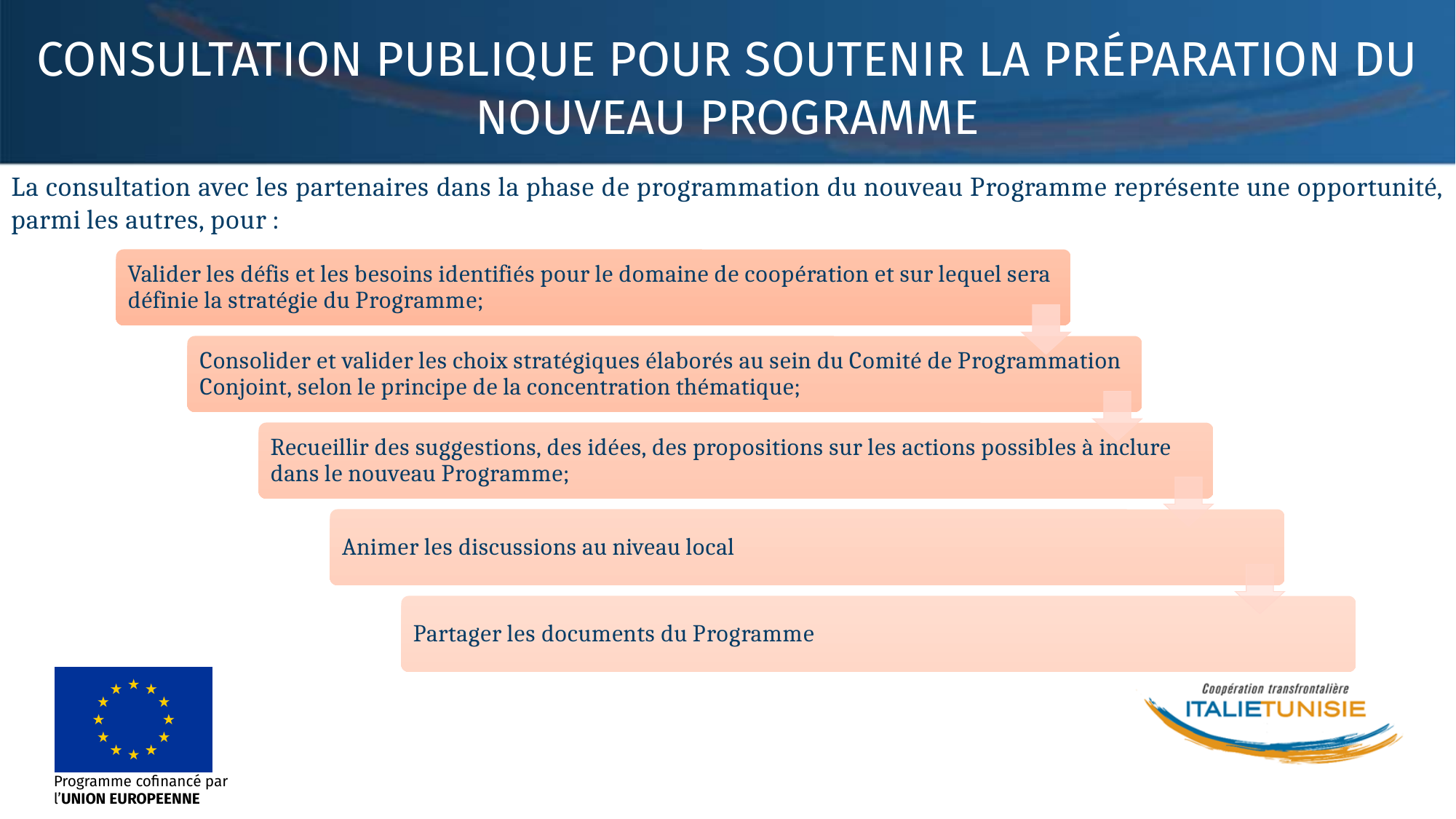

CONSULTATION PUBLIQUE POUR SOUTENIR LA PRÉPARATION DU NOUVEAU PROGRAMME
La consultation avec les partenaires dans la phase de programmation du nouveau Programme représente une opportunité, parmi les autres, pour :
Valider les défis et les besoins identifiés pour le domaine de coopération et sur lequel sera définie la stratégie du Programme;
Consolider et valider les choix stratégiques élaborés au sein du Comité de Programmation Conjoint, selon le principe de la concentration thématique;
Recueillir des suggestions, des idées, des propositions sur les actions possibles à inclure dans le nouveau Programme;
Animer les discussions au niveau local
Partager les documents du Programme